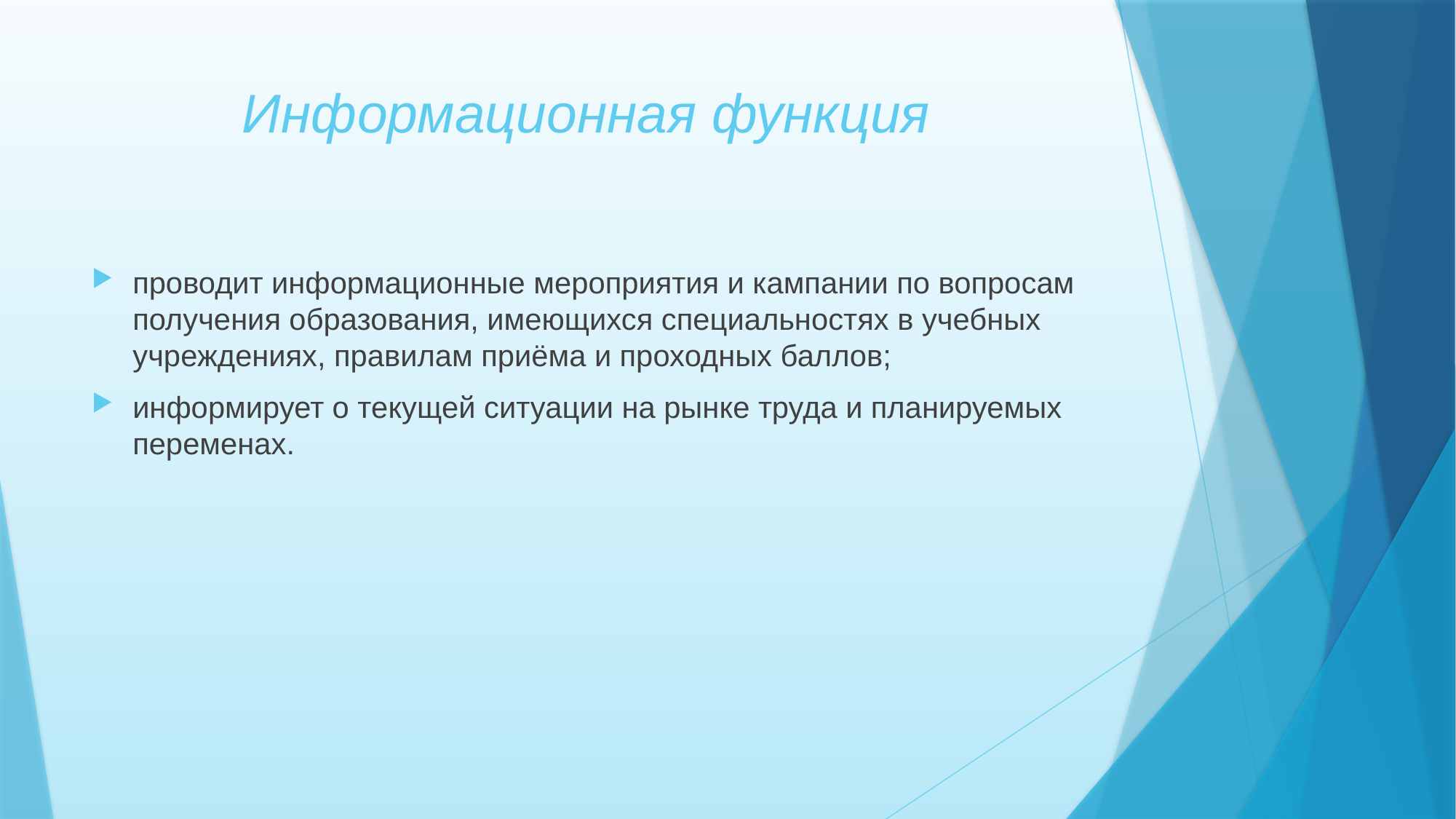

# Информационная функция
проводит информационные мероприятия и кампании по вопросам получения образования, имеющихся специальностях в учебных учреждениях, правилам приёма и проходных баллов;
информирует о текущей ситуации на рынке труда и планируемых переменах.